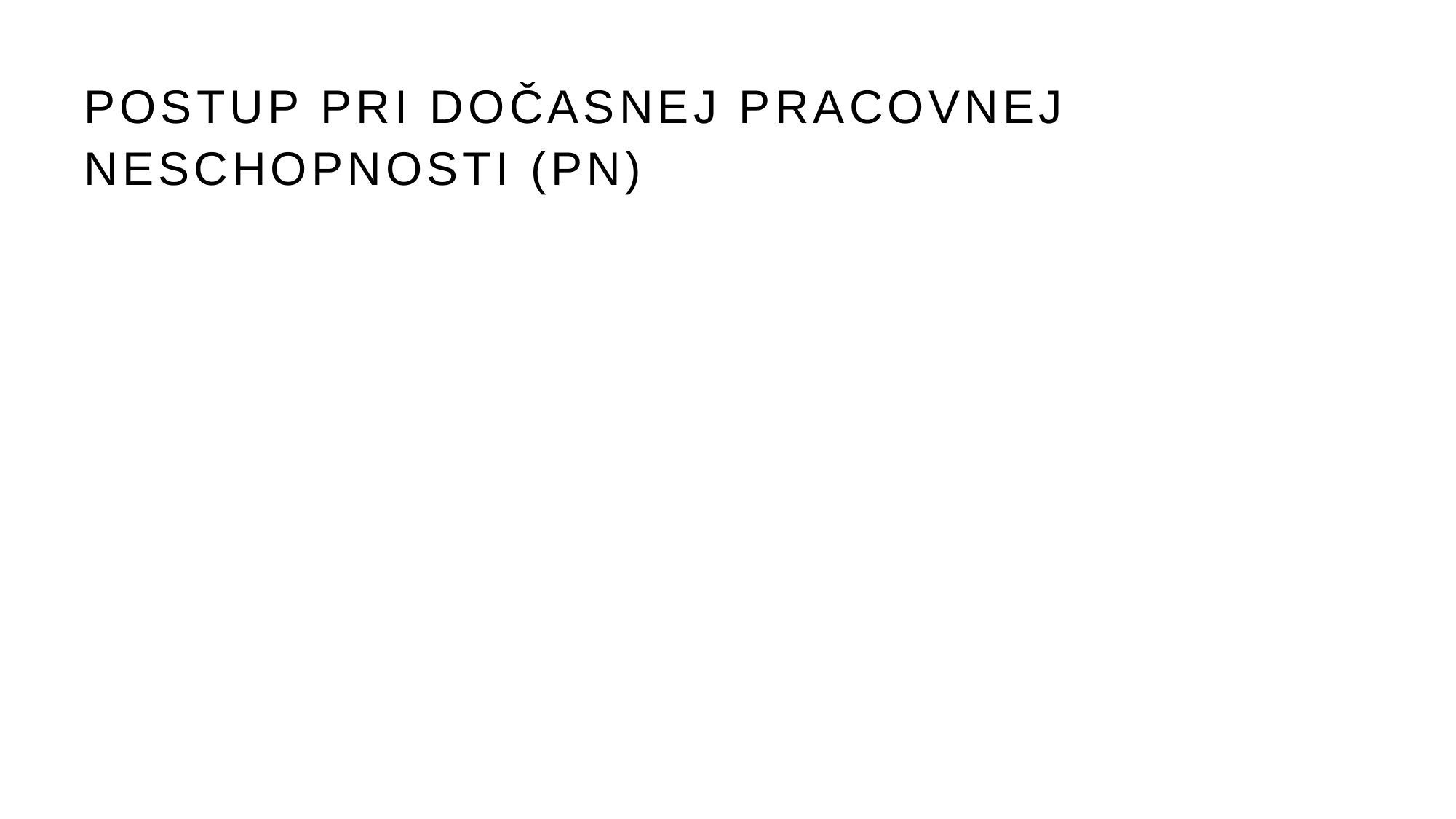

# Postup pri dočasnej pracovnej neschopnosti (PN)